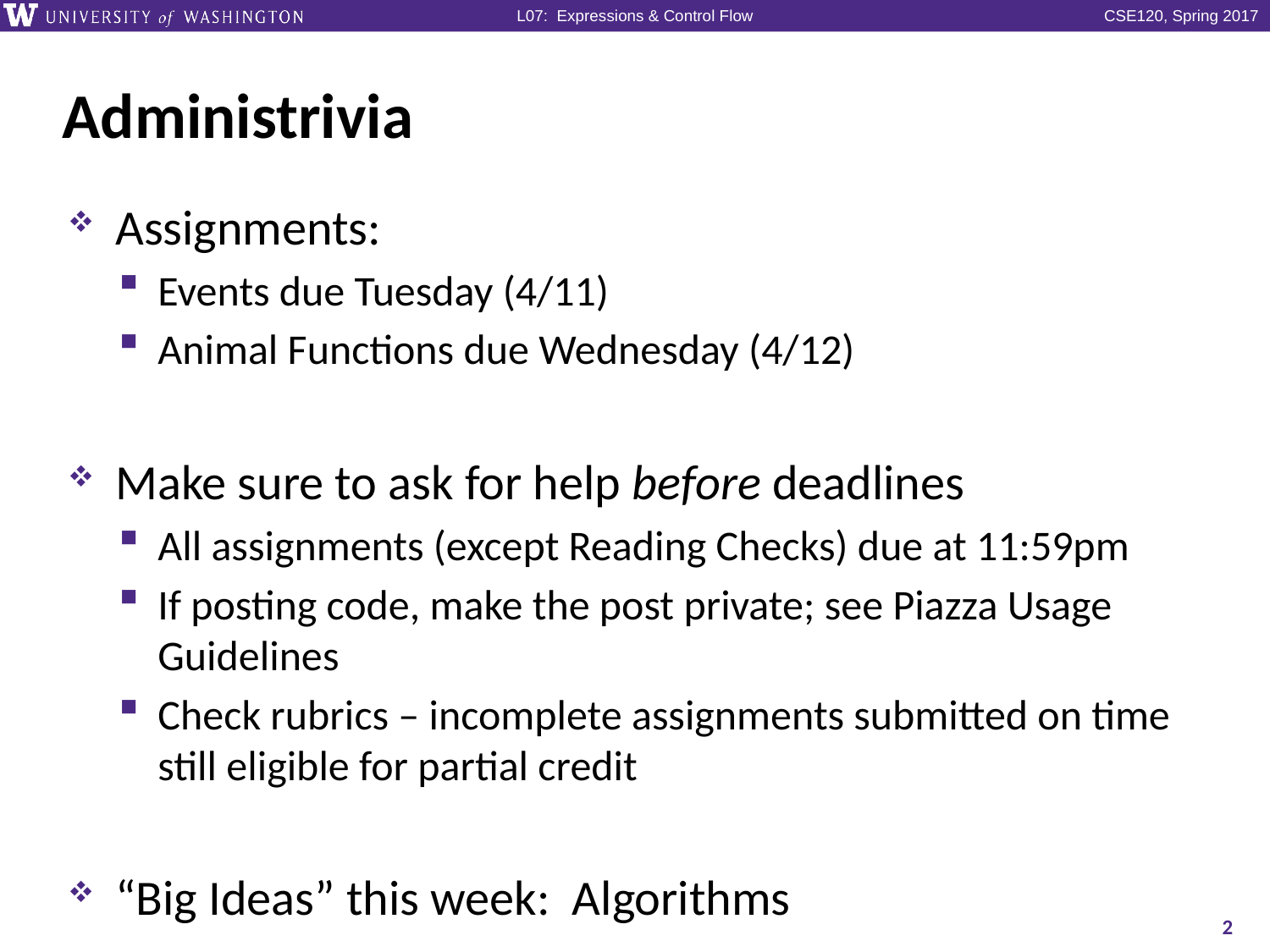

# Administrivia
Assignments:
Events due Tuesday (4/11)
Animal Functions due Wednesday (4/12)

Make sure to ask for help before deadlines
All assignments (except Reading Checks) due at 11:59pm
If posting code, make the post private; see Piazza Usage Guidelines
Check rubrics – incomplete assignments submitted on time still eligible for partial credit

“Big Ideas” this week:  Algorithms
2